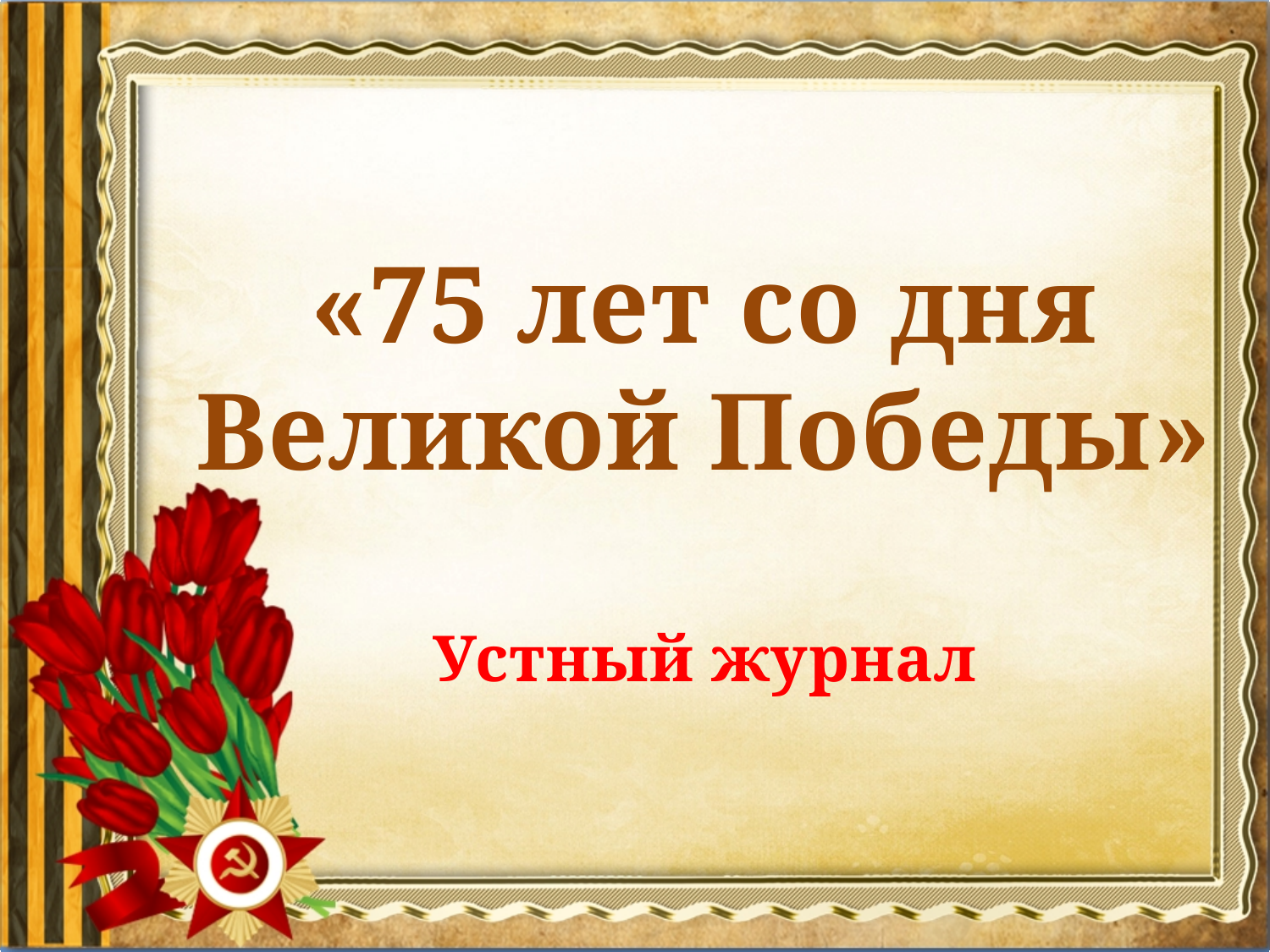

# «75 лет со дня Великой Победы» Устный журнал